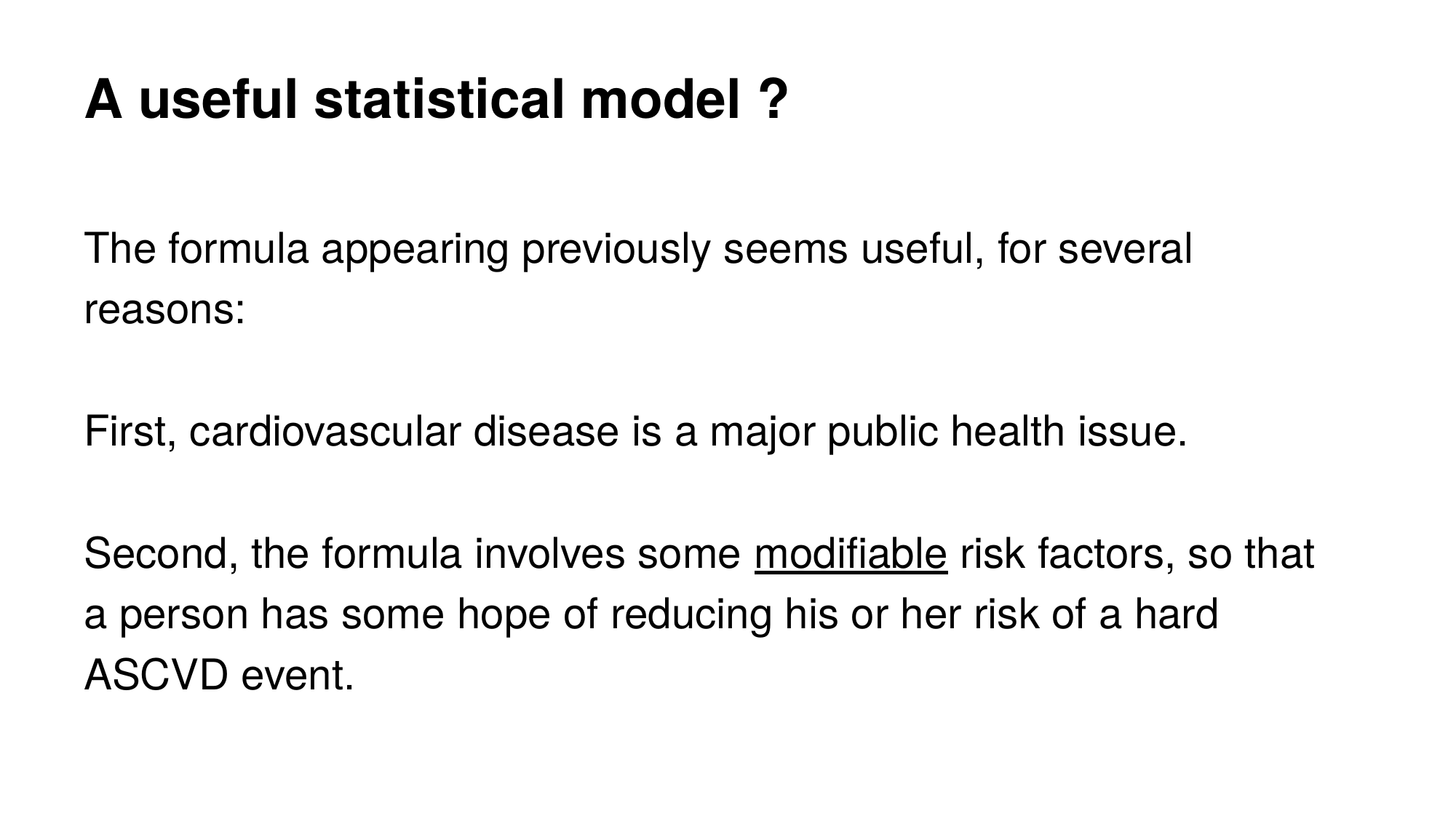

# A useful statistical model ?
The formula appearing previously seems useful, for several reasons:

First, cardiovascular disease is a major public health issue.

Second, the formula involves some modifiable risk factors, so that a person has some hope of reducing his or her risk of a hard ASCVD event.